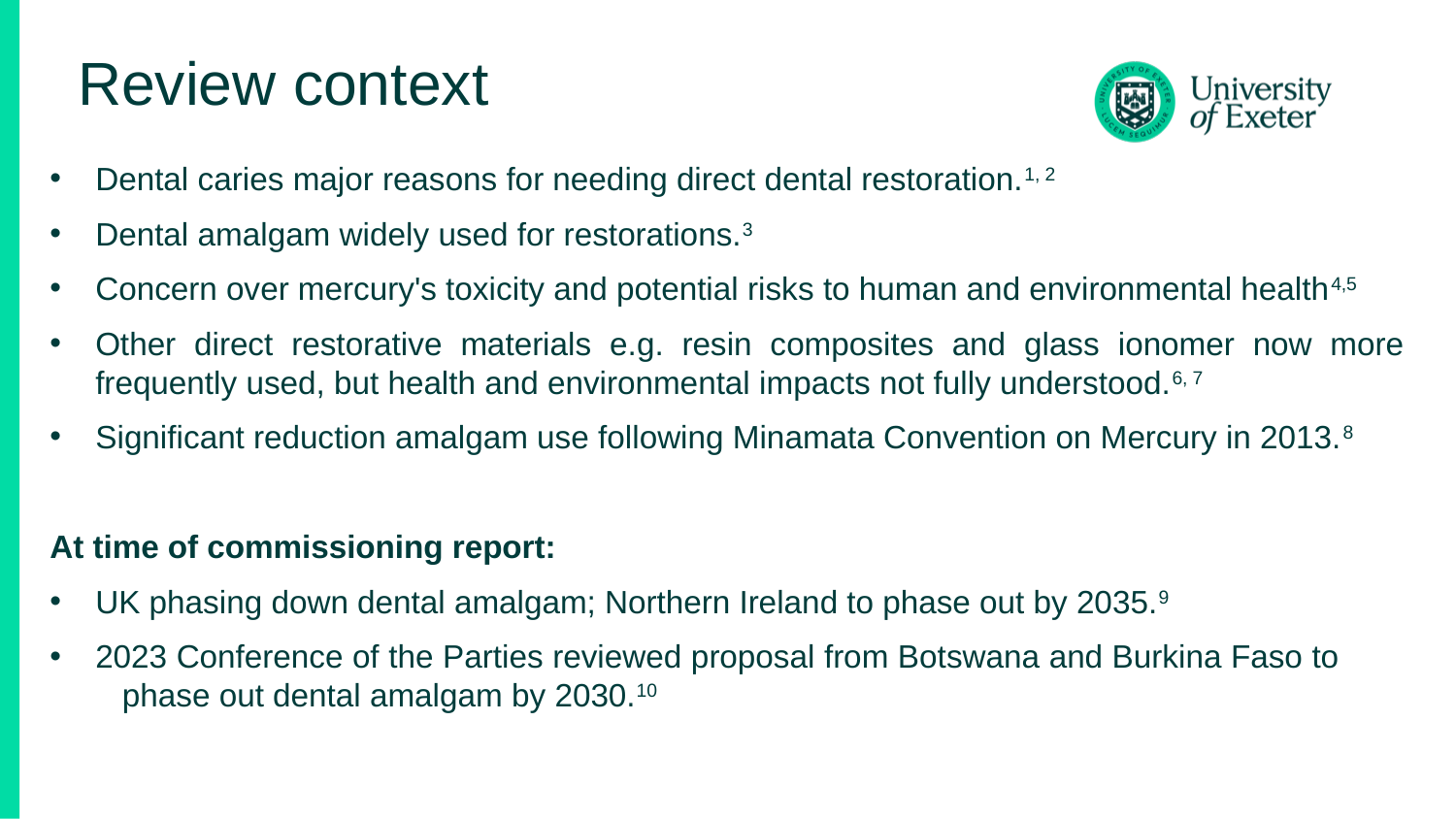

# Review context
Dental caries major reasons for needing direct dental restoration.1, 2
Dental amalgam widely used for restorations.3
Concern over mercury's toxicity and potential risks to human and environmental health4,5
Other direct restorative materials e.g. resin composites and glass ionomer now more frequently used, but health and environmental impacts not fully understood.6, 7
Significant reduction amalgam use following Minamata Convention on Mercury in 2013.8

At time of commissioning report:
UK phasing down dental amalgam; Northern Ireland to phase out by 2035.9
2023 Conference of the Parties reviewed proposal from Botswana and Burkina Faso to           phase out dental amalgam by 2030.10